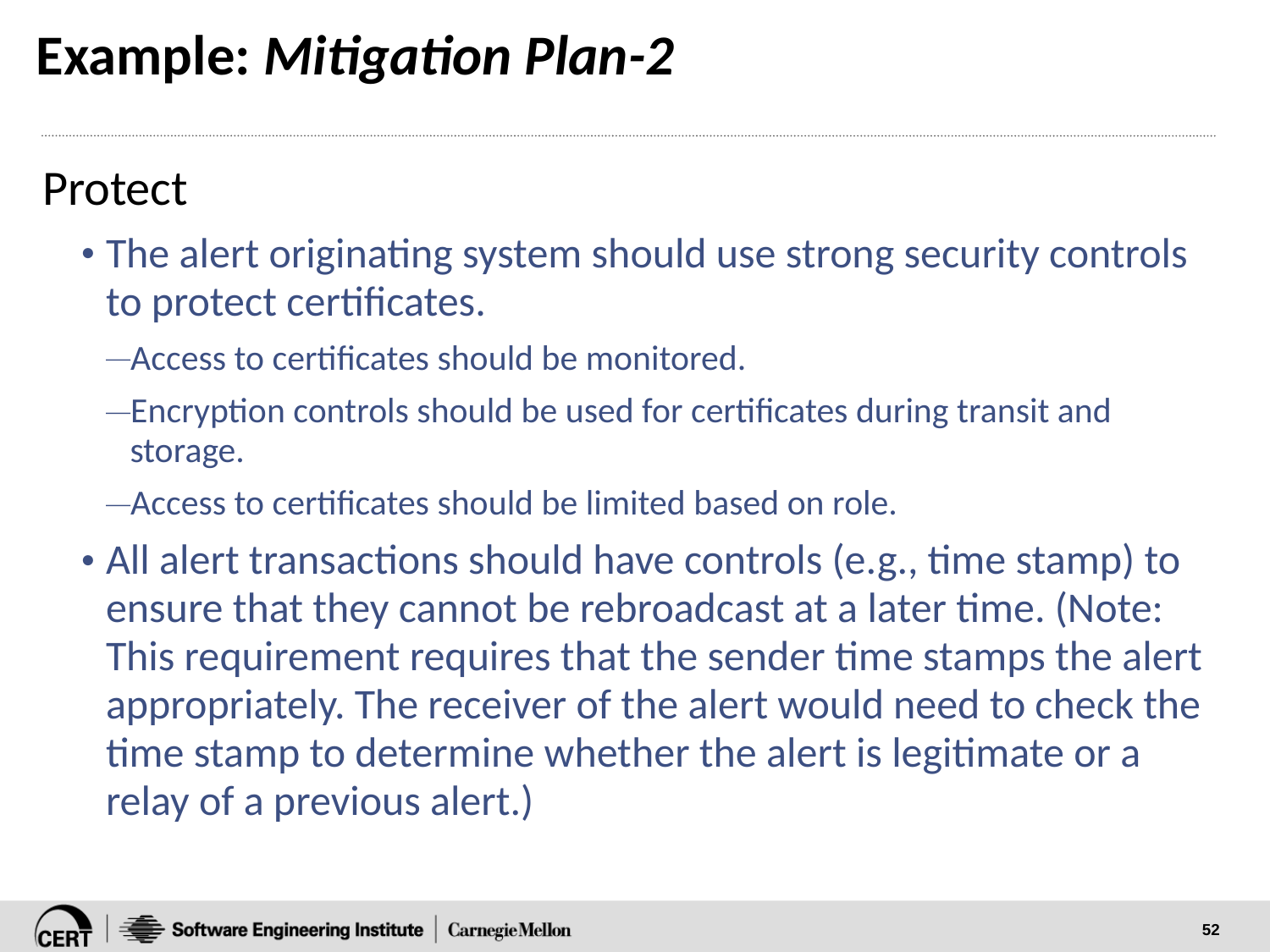

# Example: Mitigation Plan-2
Protect
The alert originating system should use strong security controls to protect certificates.
Access to certificates should be monitored.
Encryption controls should be used for certificates during transit and storage.
Access to certificates should be limited based on role.
All alert transactions should have controls (e.g., time stamp) to ensure that they cannot be rebroadcast at a later time. (Note: This requirement requires that the sender time stamps the alert appropriately. The receiver of the alert would need to check the time stamp to determine whether the alert is legitimate or a relay of a previous alert.)